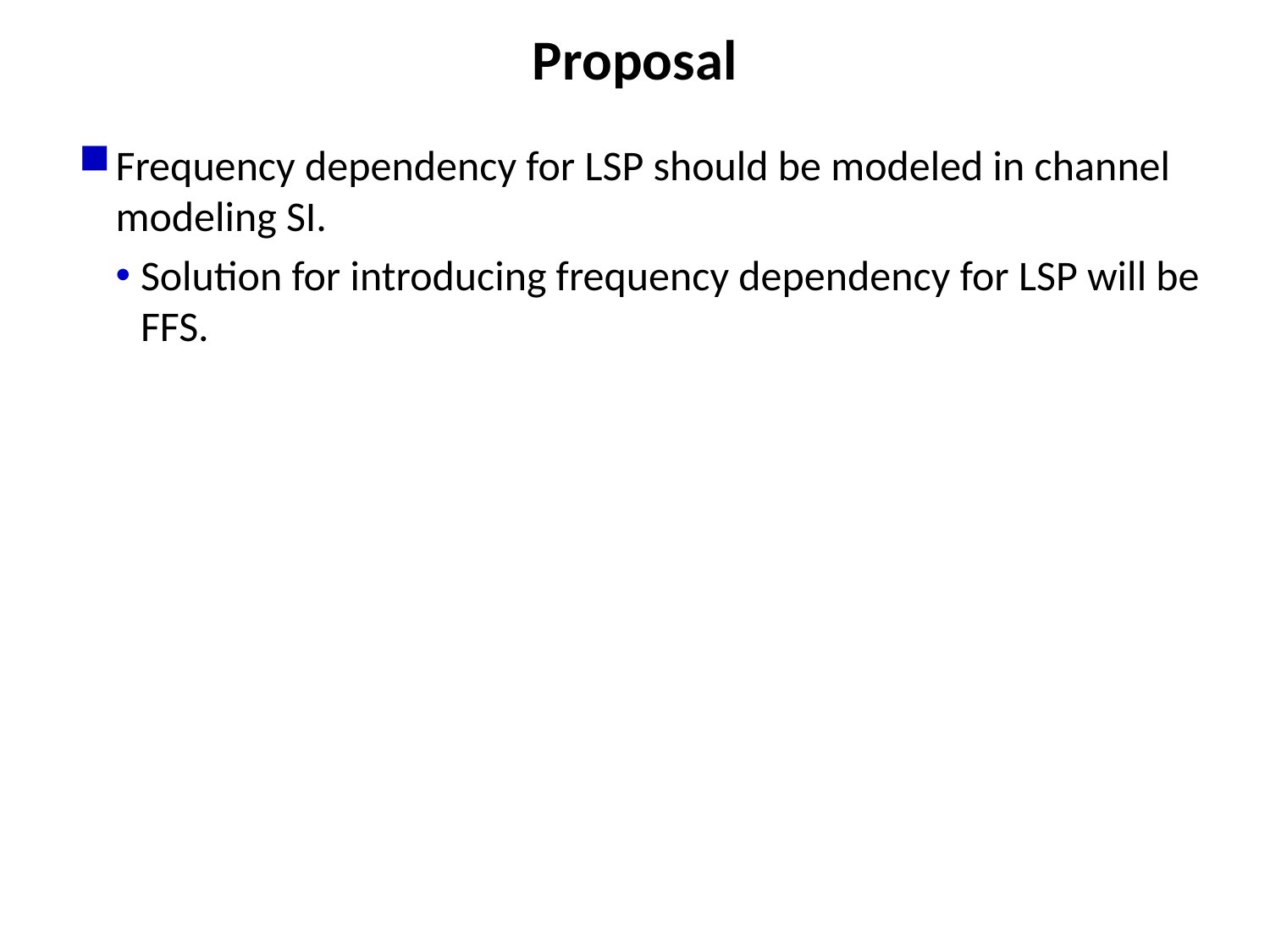

# Proposal
Frequency dependency for LSP should be modeled in channel modeling SI.
Solution for introducing frequency dependency for LSP will be FFS.